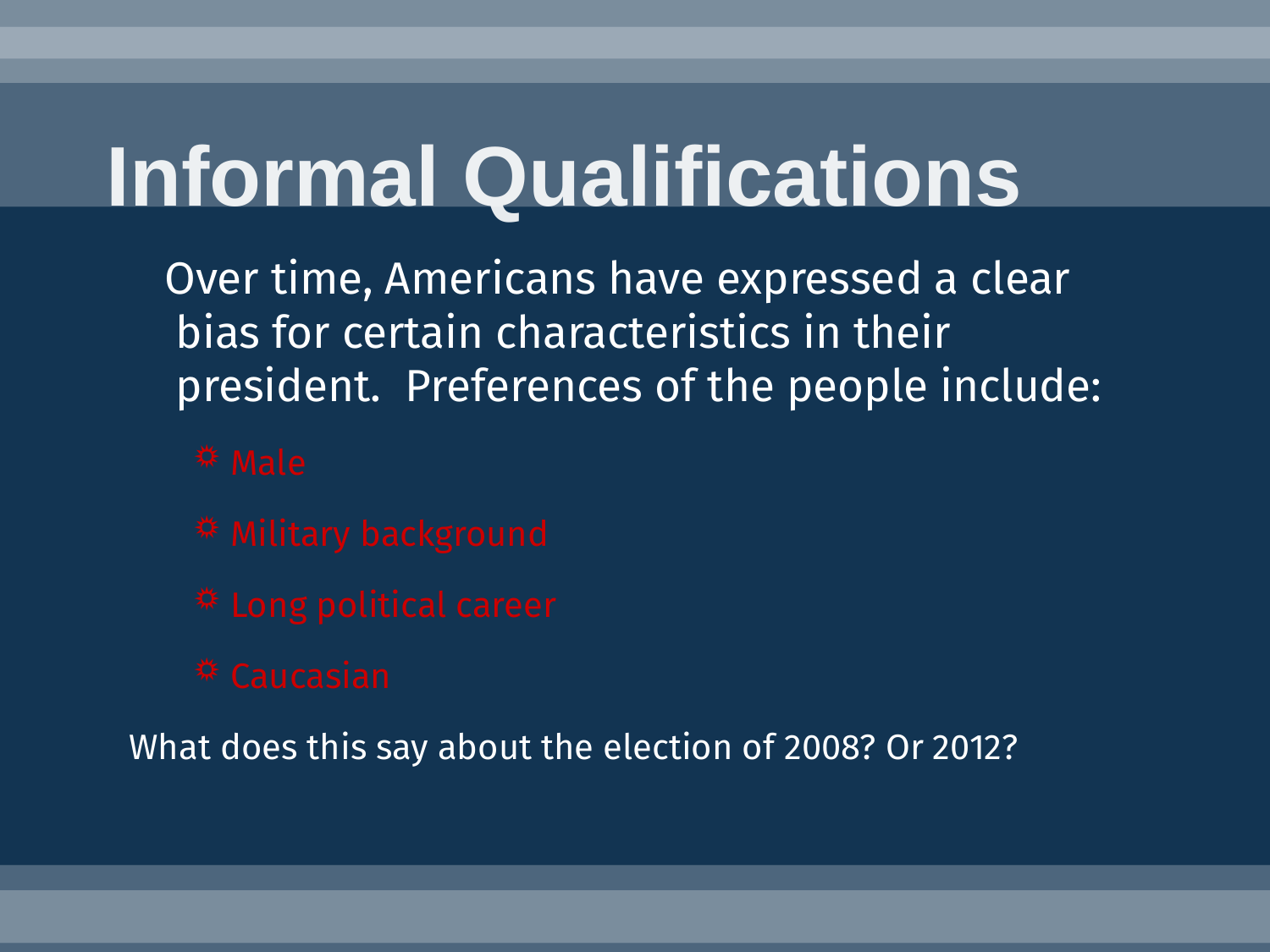

# Informal Qualifications
   Over time, Americans have expressed a clear bias for certain characteristics in their president.  Preferences of the people include:
Male
Military background
Long political career
Caucasian
What does this say about the election of 2008? Or 2012?